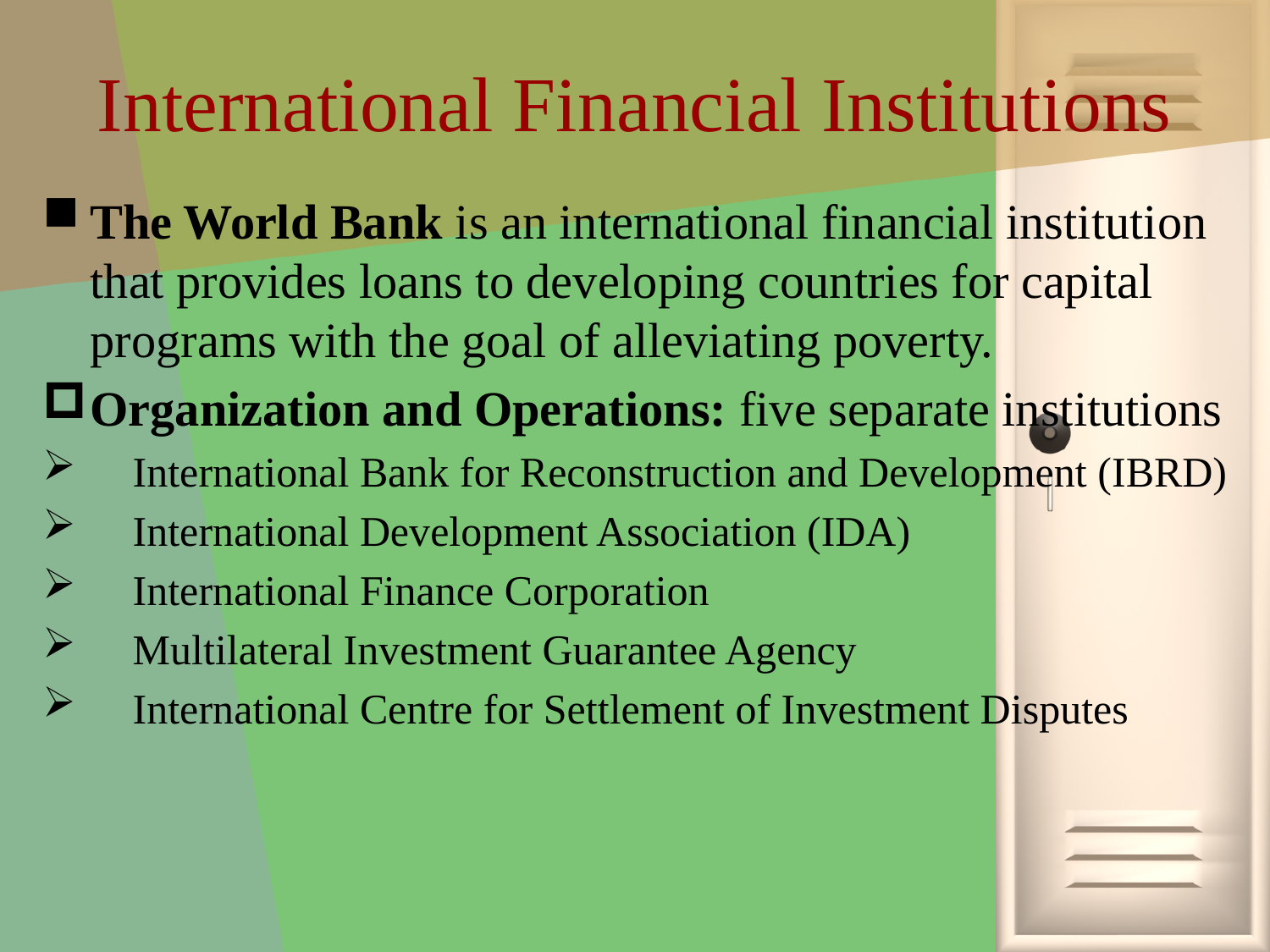

# International Financial Institutions
The World Bank is an international financial institution that provides loans to developing countries for capital programs with the goal of alleviating poverty.
Organization and Operations: five separate institutions
    International Bank for Reconstruction and Development (IBRD)
    International Development Association (IDA)
    International Finance Corporation
    Multilateral Investment Guarantee Agency
    International Centre for Settlement of Investment Disputes